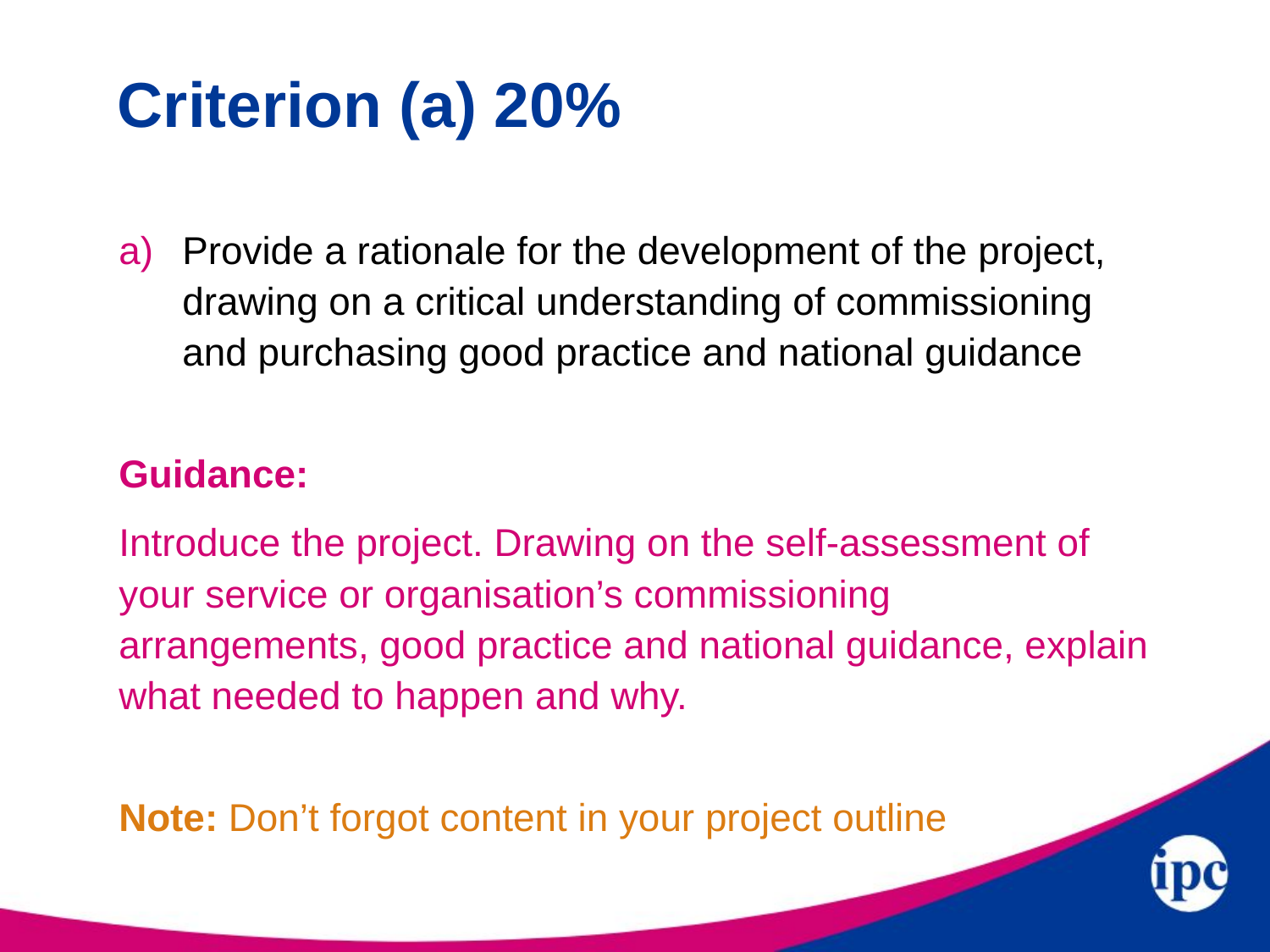

# Criterion (a) 20%
Provide a rationale for the development of the project, drawing on a critical understanding of commissioning and purchasing good practice and national guidance

Guidance:
Introduce the project. Drawing on the self-assessment of your service or organisation’s commissioning arrangements, good practice and national guidance, explain what needed to happen and why.

Note: Don’t forgot content in your project outline